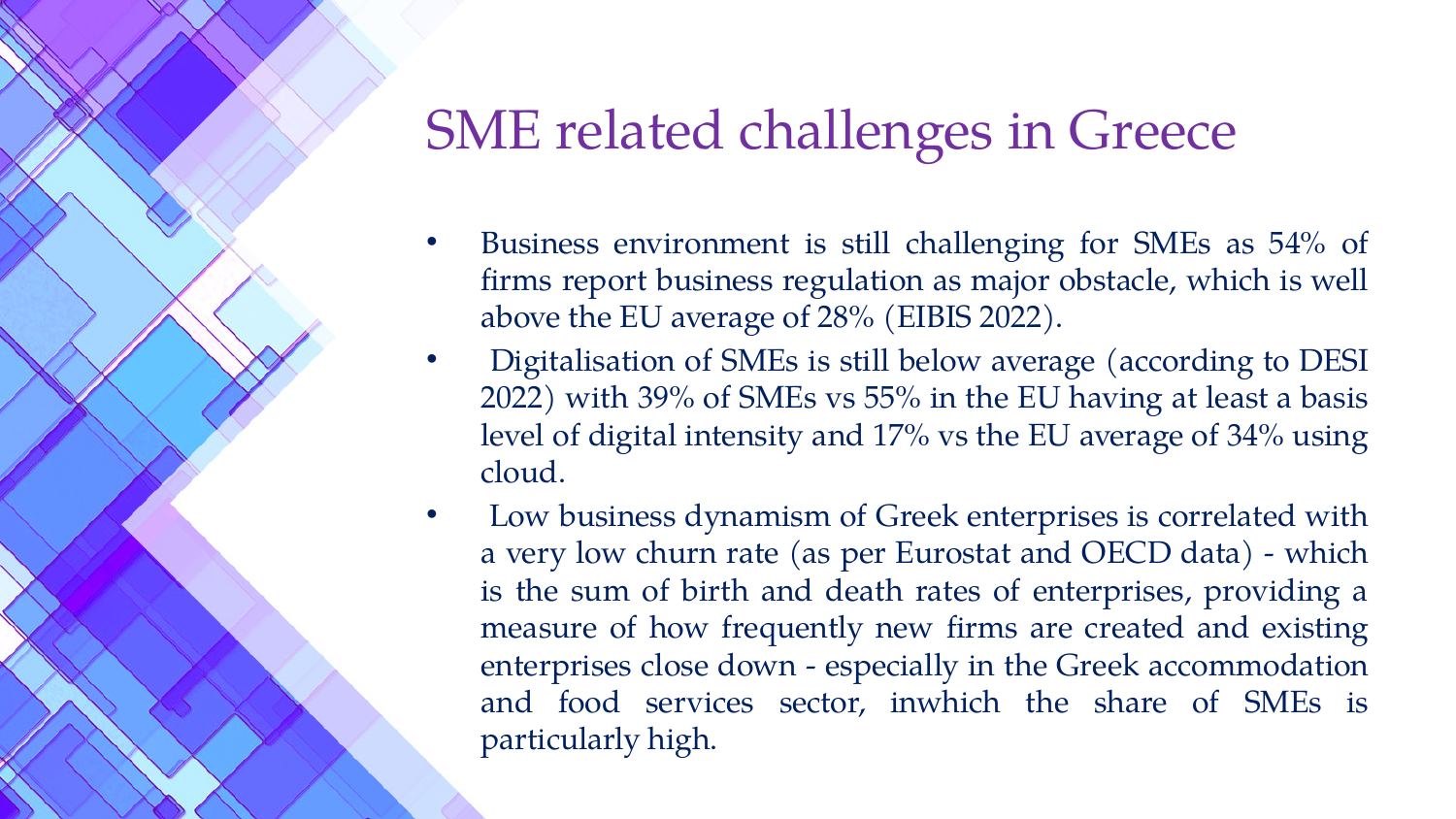

# SME related challenges in Greece
Business environment is still challenging for SMEs as 54% of firms report business regulation as major obstacle, which is well above the EU average of 28% (EIBIS 2022).
 Digitalisation of SMEs is still below average (according to DESI 2022) with 39% of SMEs vs 55% in the EU having at least a basis level of digital intensity and 17% vs the EU average of 34% using cloud.
 Low business dynamism of Greek enterprises is correlated with a very low churn rate (as per Eurostat and OECD data) - which is the sum of birth and death rates of enterprises, providing a measure of how frequently new firms are created and existing enterprises close down - especially in the Greek accommodation and food services sector, inwhich the share of SMEs is particularly high.